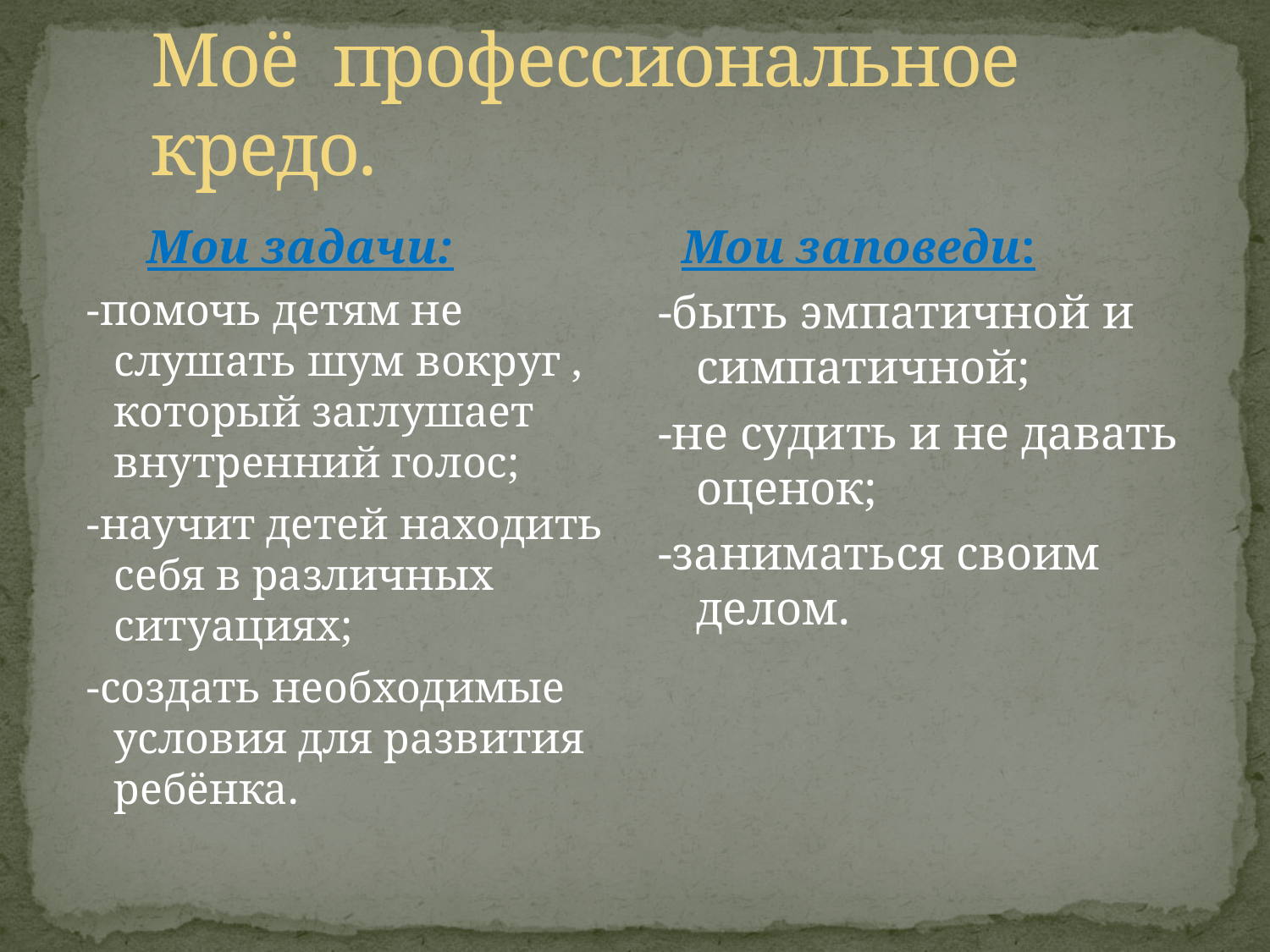

# Моё  профессиональное  кредо.
      Мои задачи:
 -помочь детям не слушать шум вокруг , который заглушает внутренний голос;
 -научит детей находить себя в различных ситуациях;
 -создать необходимые условия для развития ребёнка.

  Мои заповеди:
-быть эмпатичной и симпатичной;
-не судить и не давать оценок;
-заниматься своим делом.